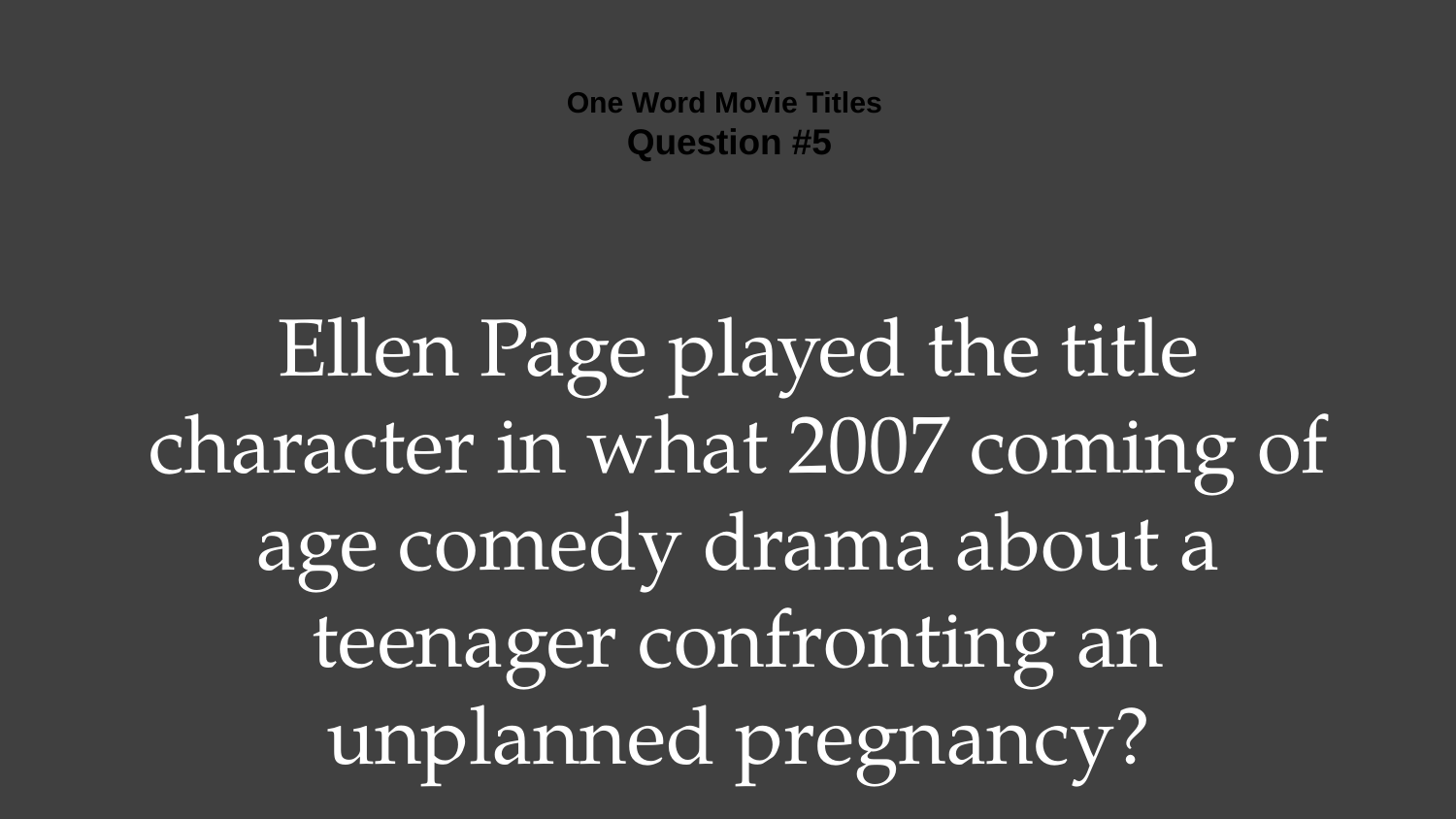

# One Word Movie Titles Question #5
Ellen Page played the title character in what 2007 coming of age comedy drama about a teenager confronting an unplanned pregnancy?